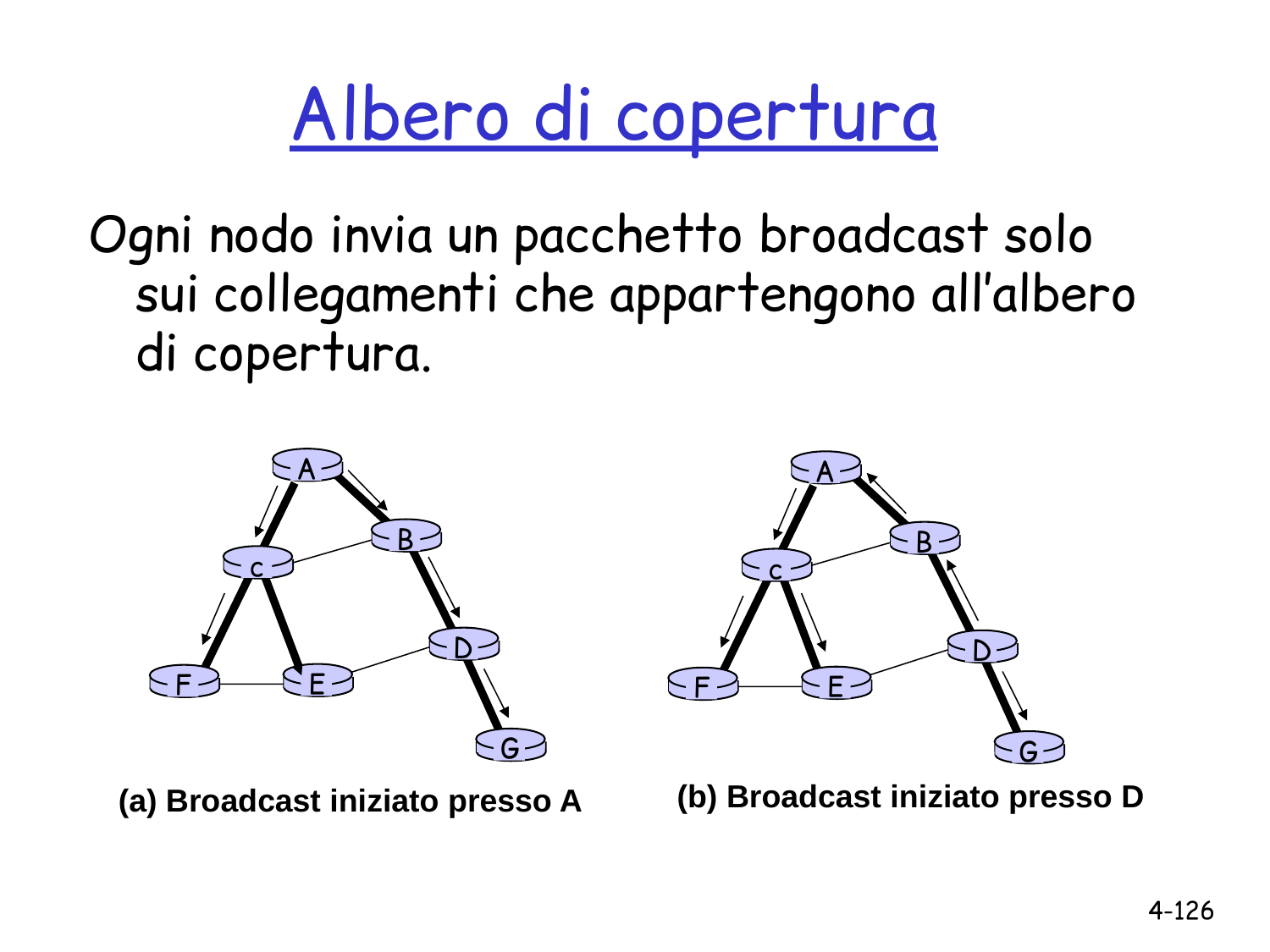

# Albero di copertura
Ogni nodo invia un pacchetto broadcast solo sui collegamenti che appartengono all’albero di copertura.
A

A

B

B

c

c

D

D

E

F

E

F

G

G

(b) Broadcast iniziato presso D
(a) Broadcast iniziato presso A
4-126